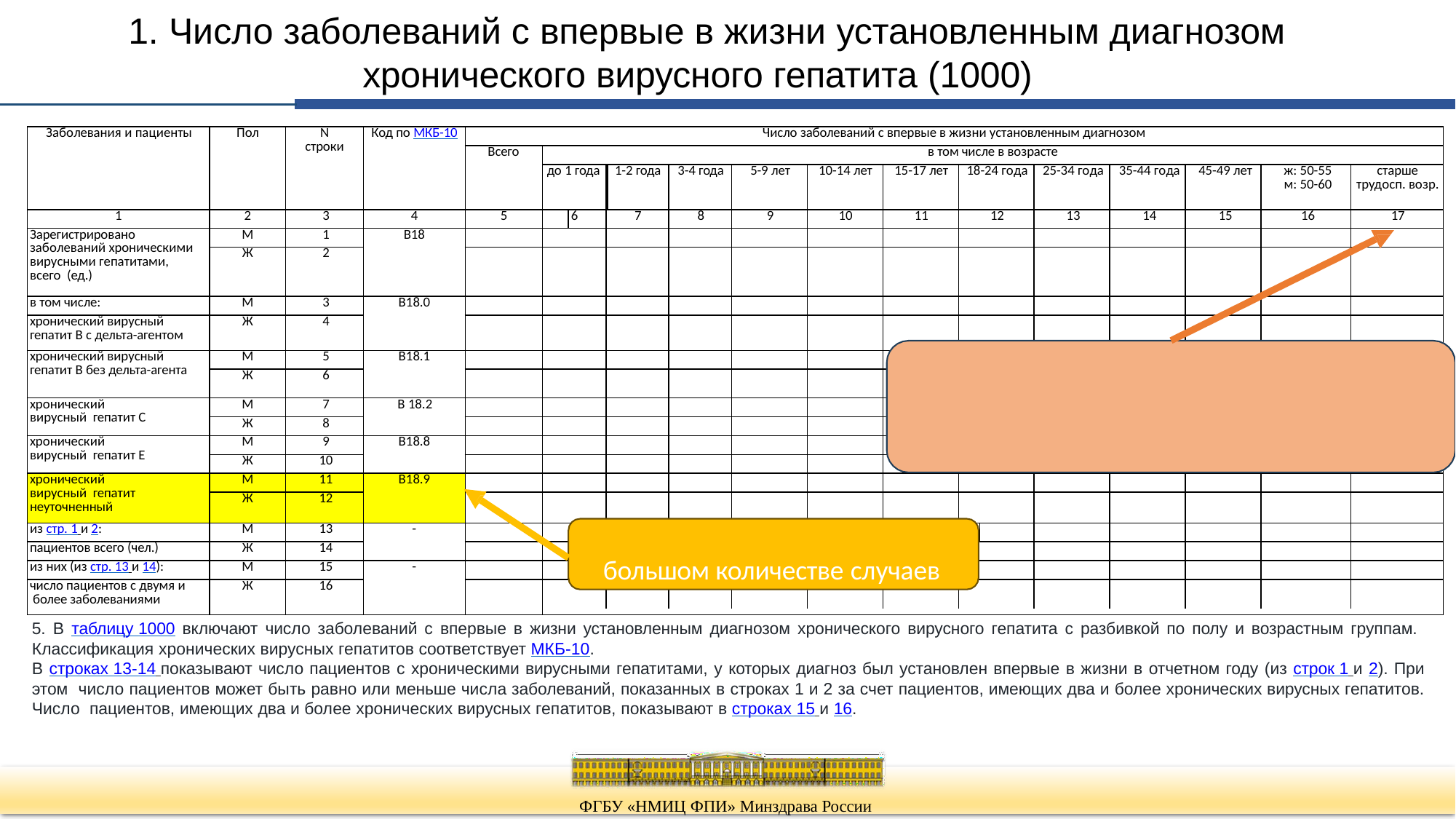

# 1. Число заболеваний с впервые в жизни установленным диагнозом  хронического вирусного гепатита (1000)
| Заболевания и пациенты | Пол | N строки | Код по МКБ-10 | Число заболеваний с впервые в жизни установленным диагнозом |  |  |  |  |  |  |  |  |  |  |  |  |  |  |
| --- | --- | --- | --- | --- | --- | --- | --- | --- | --- | --- | --- | --- | --- | --- | --- | --- | --- | --- |
|  |  |  |  | Всего | в том числе в возрасте |  |  |  |  |  |  |  |  |  |  |  |  |  |
|  |  |  |  |  | до 1 года |  | 1-2 года | 3-4 года | 5-9 лет | 10-14 лет | 15-17 лет | 18-24 года |  | 25-34 года | 35-44 года | 45-49 лет | ж: 50-55 м: 50-60 | старше трудосп. возр. |
| 1 | 2 | 3 | 4 | 5 |  | 6 | 7 | 8 | 9 | 10 | 11 |  | 12 | 13 | 14 | 15 | 16 | 17 |
| Зарегистрировано заболеваний хроническими вирусными гепатитами, всего (ед.) | М | 1 | В18 |  |  |  |  |  |  |  |  |  |  |  |  |  |  |  |
|  | Ж | 2 |  |  |  |  |  |  |  |  |  |  |  |  |  |  |  |  |
| в том числе: | М | 3 | В18.0 |  |  |  |  |  |  |  |  |  |  |  |  |  |  |  |
| хронический вирусный гепатит В с дельта-агентом | Ж | 4 |  |  |  |  |  |  |  |  |  |  |  |  |  |  |  |  |
| хронический вирусный гепатит В без дельта-агента | М | 5 | В18.1 |  | Аналогично требованиям формирования таб. 3000 |  |  |  |  |  |  |  |  |  |  |  |  |  |
|  | Ж | 6 |  |  | ФФСН 12 "Сведения о числе заболеваний, |  |  |  |  |  |  |  |  |  |  |  |  |  |
| хронический вирусный гепатит С | М | 7 | В 18.2 |  |  |  |  |  |  |  |  |  |  |  |  |  |  |  |
|  | Ж | 8 |  |  | зарегистрированных у пациентов, проживающих в |  |  |  |  |  |  |  |  |  |  |  |  |  |
| хронический вирусный гепатит Е | М | 9 | В18.8 |  | районе обслуживания медицинской организации" |  |  |  |  |  |  |  |  |  |  |  |  |  |
|  | Ж | 10 |  |  |  |  |  |  |  |  |  |  |  |  |  |  |  |  |
| хронический вирусный гепатит неуточненный | М | 11 | В18.9 |  |  |  |  |  |  |  |  |  |  |  |  |  |  |  |
|  | Ж | 12 |  |  |  |  |  |  |  |  |  |  |  |  |  |  |  |  |
| из стр. 1 и 2: | М | 13 | - |  |  |  |  |  |  |  |  |  |  |  |  |  |  |  |
| пациентов всего (чел.) | Ж | 14 |  |  |  | Пояснительная записка при |  |  |  |  |  |  |  |  |  |  |  |  |
| из них (из стр. 13 и 14): | М | 15 | - |  |  |  |  |  |  |  |  |  |  |  |  |  |  |  |
| число пациентов с двумя и более заболеваниями | Ж | 16 |  |  |  |  |  |  |  |  |  |  |  |  |  |  |  |  |

большом количестве случаев
5. В таблицу 1000 включают число заболеваний с впервые в жизни установленным диагнозом хронического вирусного гепатита с разбивкой по полу и возрастным группам.  Классификация хронических вирусных гепатитов соответствует МКБ-10.
В строках 13-14 показывают число пациентов с хроническими вирусными гепатитами, у которых диагноз был установлен впервые в жизни в отчетном году (из строк 1 и 2). При этом  число пациентов может быть равно или меньше числа заболеваний, показанных в строках 1 и 2 за счет пациентов, имеющих два и более хронических вирусных гепатитов. Число  пациентов, имеющих два и более хронических вирусных гепатитов, показывают в строках 15 и 16.
ФГБУ «НМИЦ ФПИ» Минздрава России